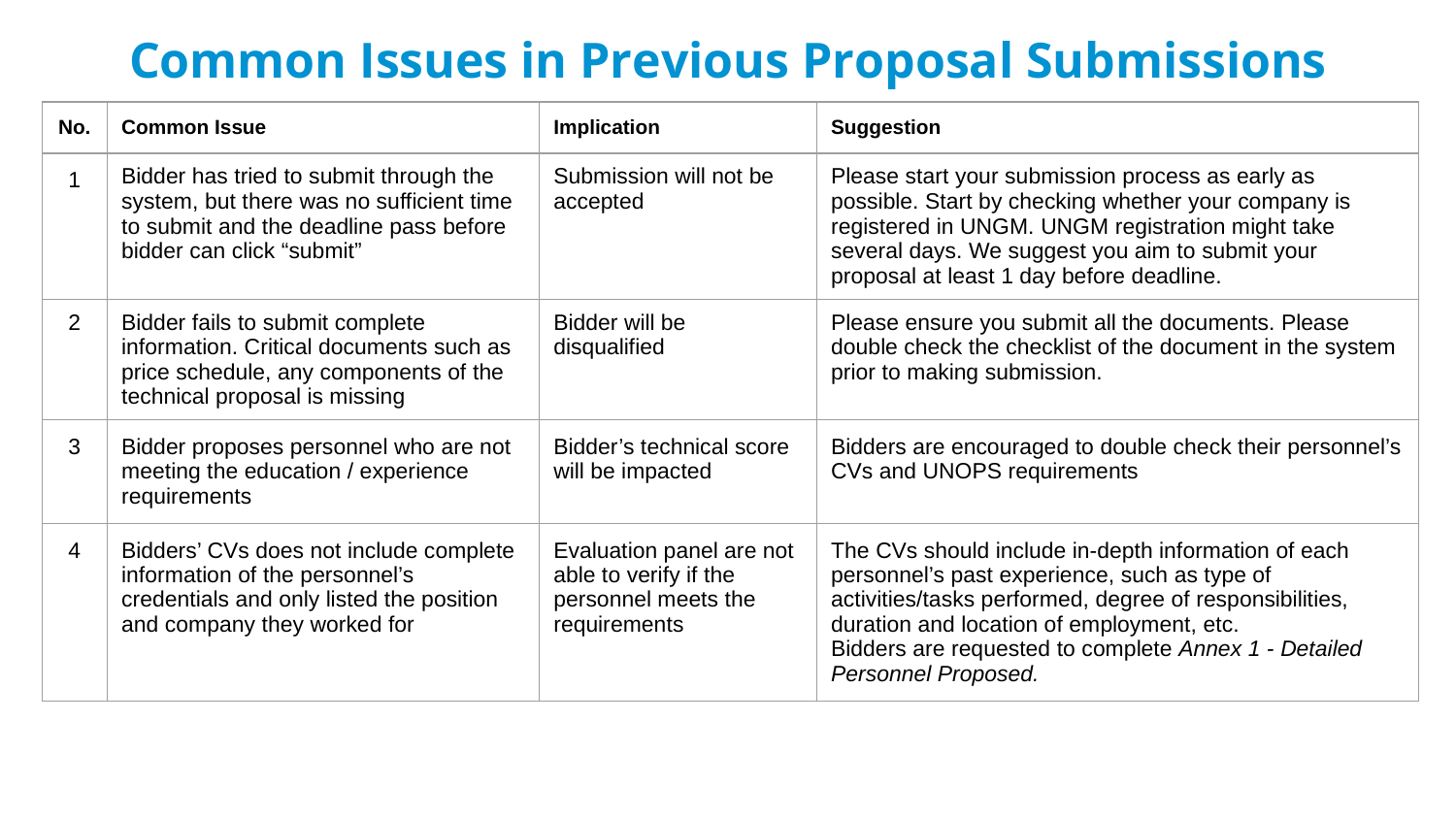

# Common Issues in Previous Proposal Submissions
| No. | Common Issue | Implication | Suggestion |
| --- | --- | --- | --- |
| 1 | Bidder has tried to submit through the system, but there was no sufficient time to submit and the deadline pass before bidder can click “submit” | Submission will not be accepted | Please start your submission process as early as possible. Start by checking whether your company is registered in UNGM. UNGM registration might take several days. We suggest you aim to submit your proposal at least 1 day before deadline. |
| 2 | Bidder fails to submit complete information. Critical documents such as price schedule, any components of the technical proposal is missing | Bidder will be disqualified | Please ensure you submit all the documents. Please double check the checklist of the document in the system prior to making submission. |
| 3 | Bidder proposes personnel who are not meeting the education / experience requirements | Bidder’s technical score will be impacted | Bidders are encouraged to double check their personnel’s CVs and UNOPS requirements |
| 4 | Bidders’ CVs does not include complete information of the personnel’s credentials and only listed the position and company they worked for | Evaluation panel are not able to verify if the personnel meets the requirements | The CVs should include in-depth information of each personnel’s past experience, such as type of activities/tasks performed, degree of responsibilities, duration and location of employment, etc. Bidders are requested to complete Annex 1 - Detailed Personnel Proposed. |